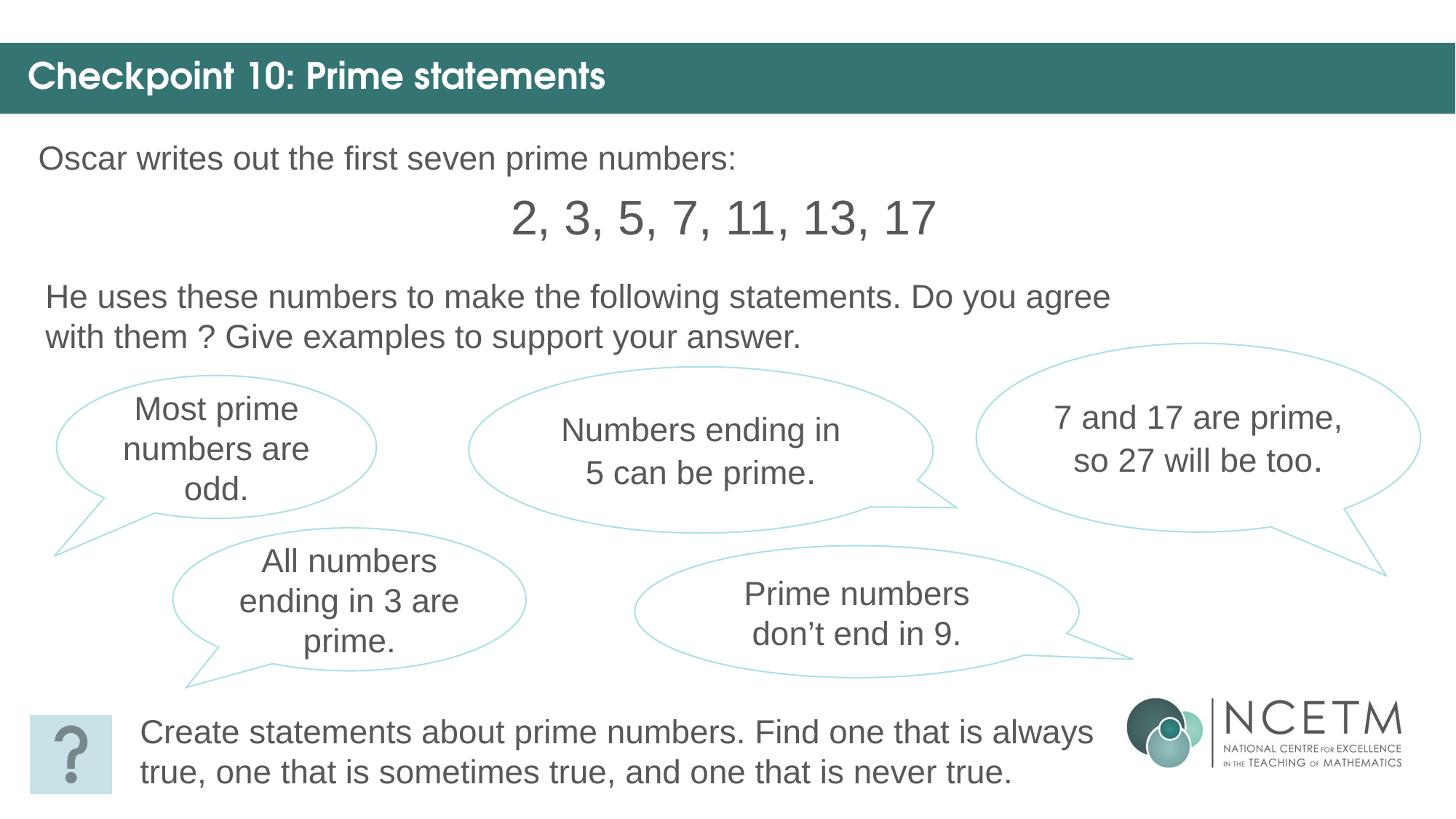

Checkpoint 10: Prime statements
Oscar writes out the first seven prime numbers:
2, 3, 5, 7, 11, 13, 17
He uses these numbers to make the following statements. Do you agree with them ? Give examples to support your answer.
7 and 17 are prime, so 27 will be too.
Numbers ending in 5 can be prime.
Most prime numbers are odd.
All numbers ending in 3 are prime.
Prime numbers don’t end in 9.
Create statements about prime numbers. Find one that is always true, one that is sometimes true, and one that is never true.